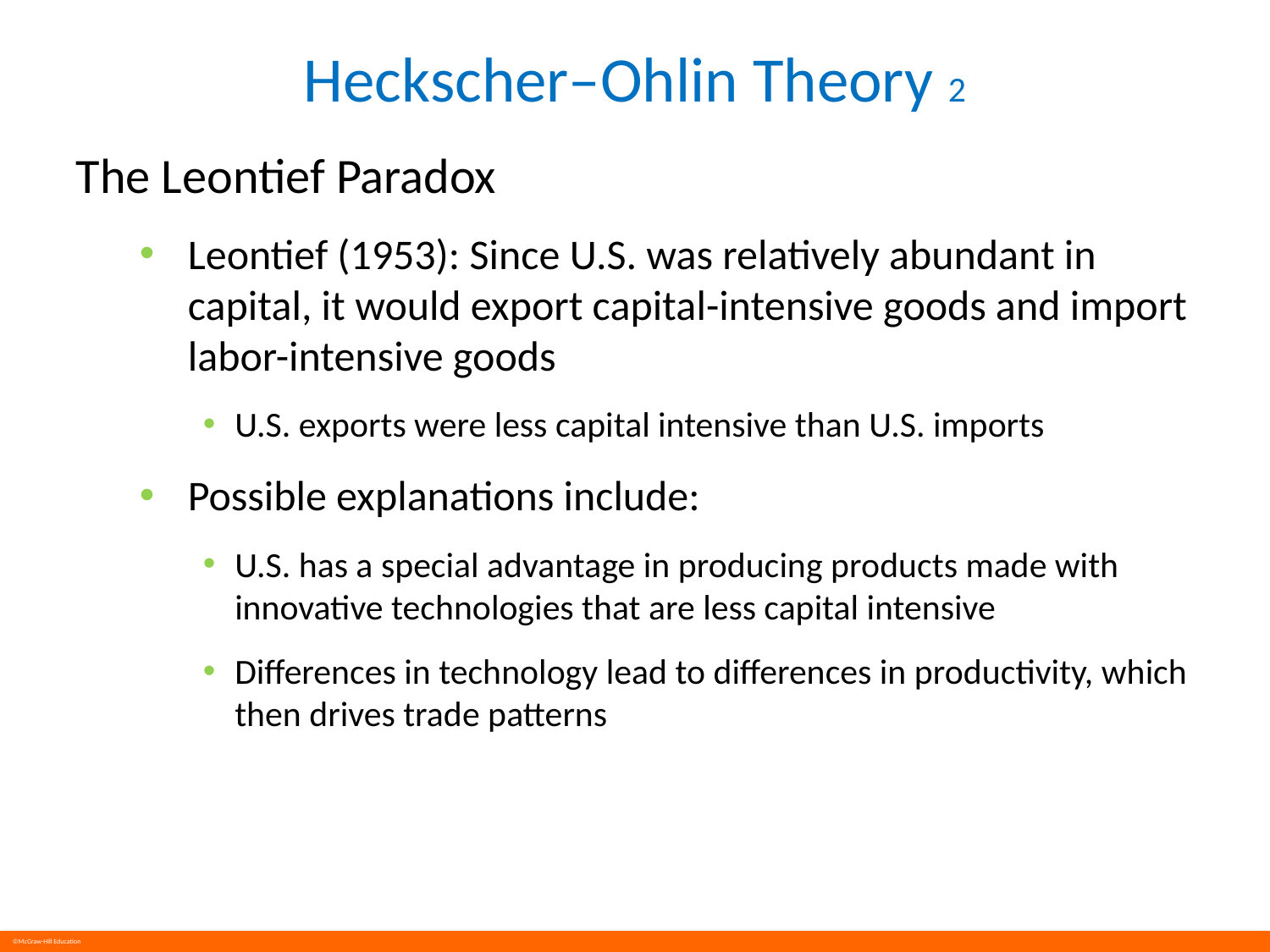

# Heckscher–Ohlin Theory 2
The Leontief Paradox
Leontief (1953): Since U.S. was relatively abundant in capital, it would export capital-intensive goods and import labor-intensive goods
U.S. exports were less capital intensive than U.S. imports
Possible explanations include:
U.S. has a special advantage in producing products made with innovative technologies that are less capital intensive
Differences in technology lead to differences in productivity, which then drives trade patterns